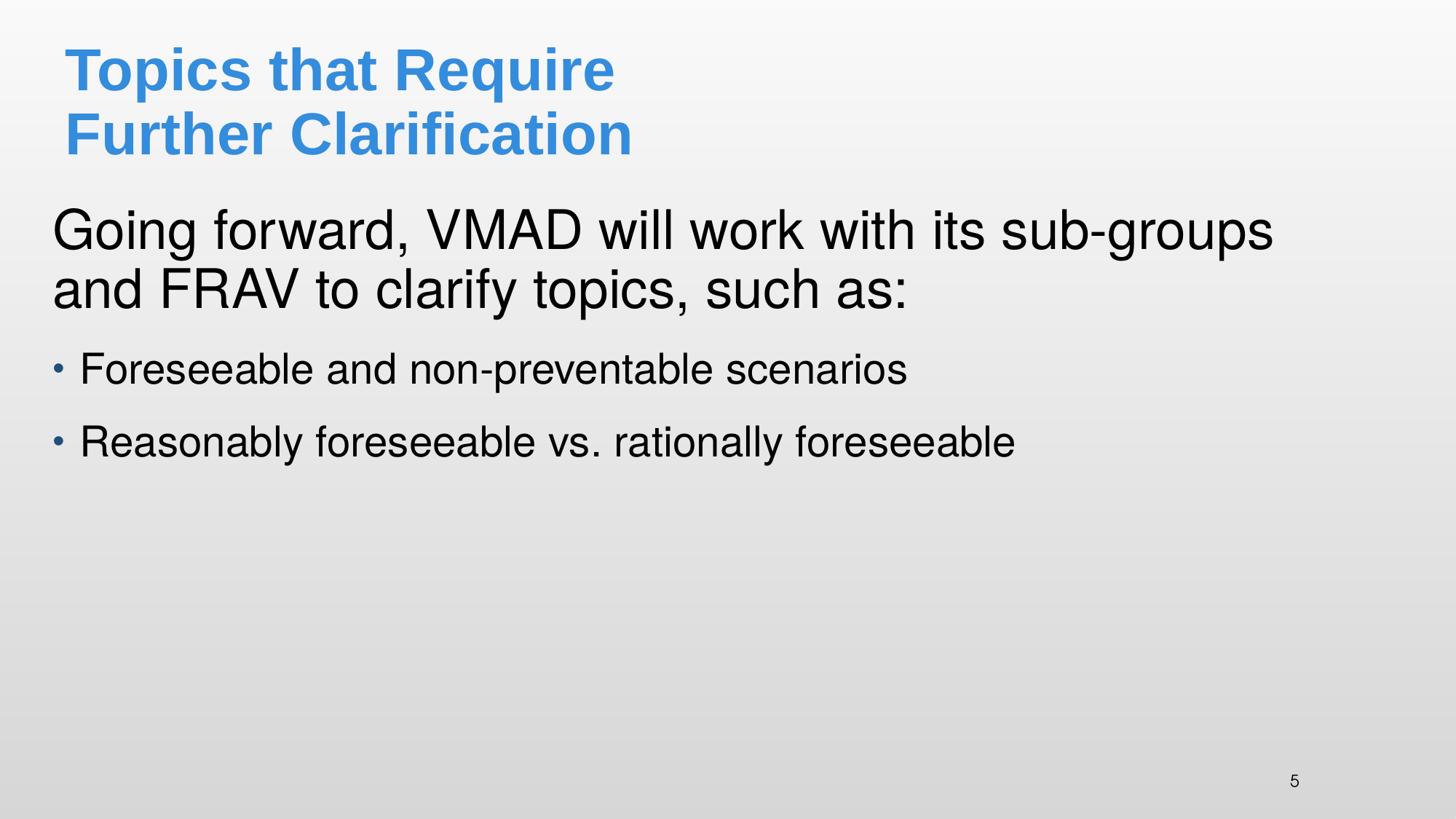

# Topics that Require Further Clarification
Going forward, VMAD will work with its sub-groups and FRAV to clarify topics, such as:
Foreseeable and non-preventable scenarios
Reasonably foreseeable vs. rationally foreseeable

5